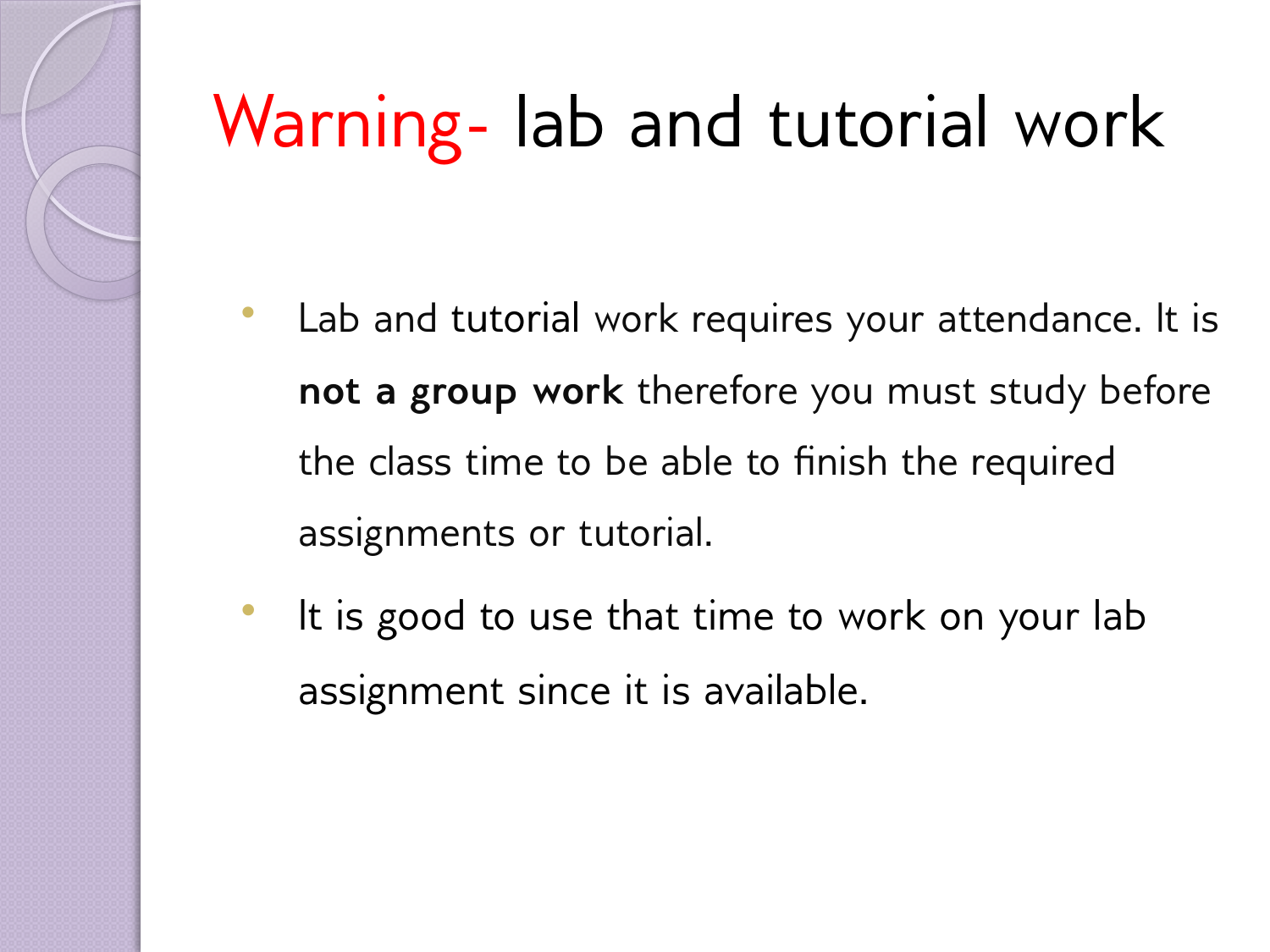

# Warning- lab and tutorial work
Lab and tutorial work requires your attendance. It is not a group work therefore you must study before the class time to be able to finish the required assignments or tutorial.
It is good to use that time to work on your lab assignment since it is available.